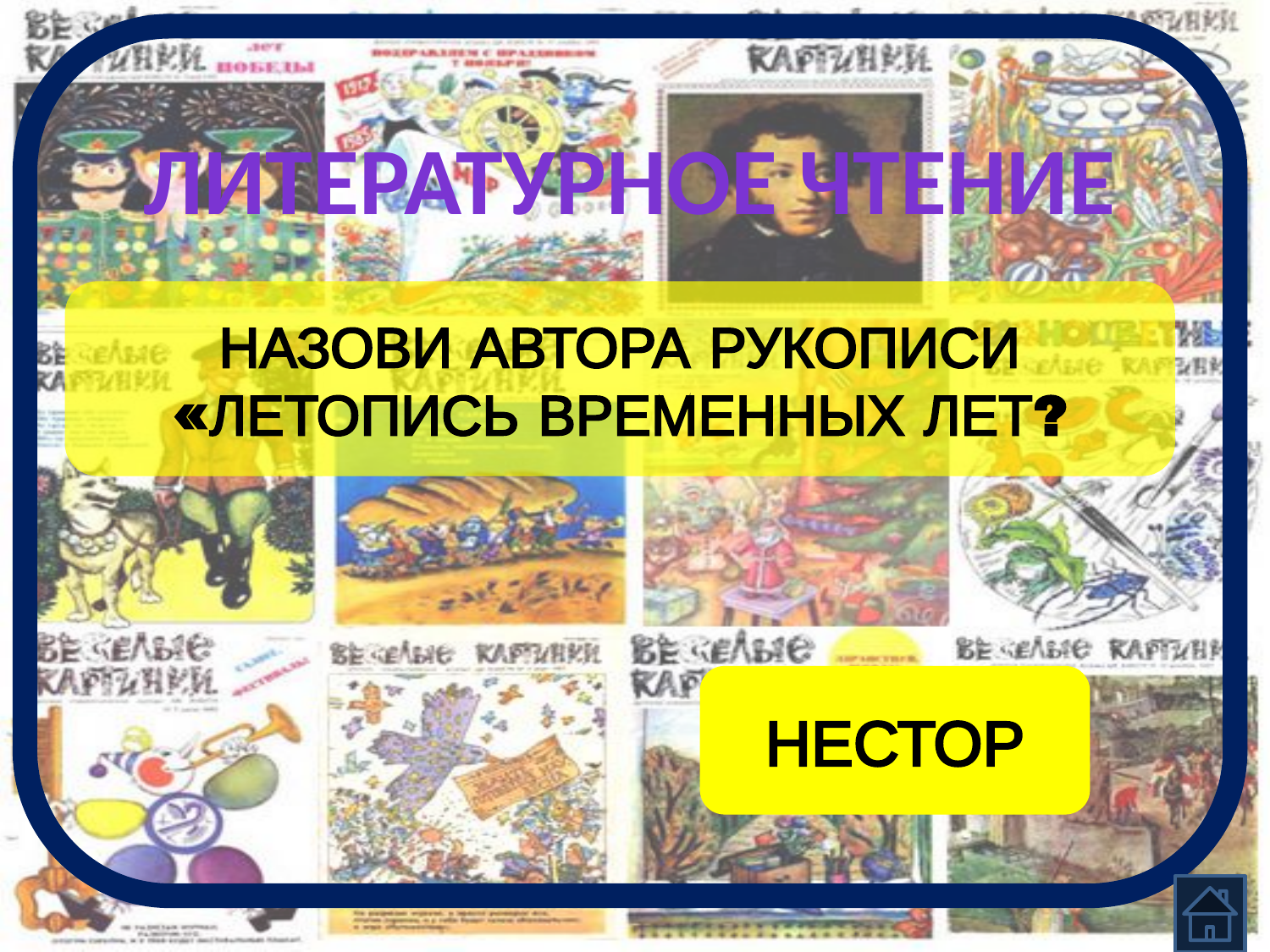

ЛИТЕРАТУРНОЕ ЧТЕНИЕ
НАЗОВИ АВТОРА РУКОПИСИ «ЛЕТОПИСЬ ВРЕМЕННЫХ ЛЕТ?
НЕСТОР